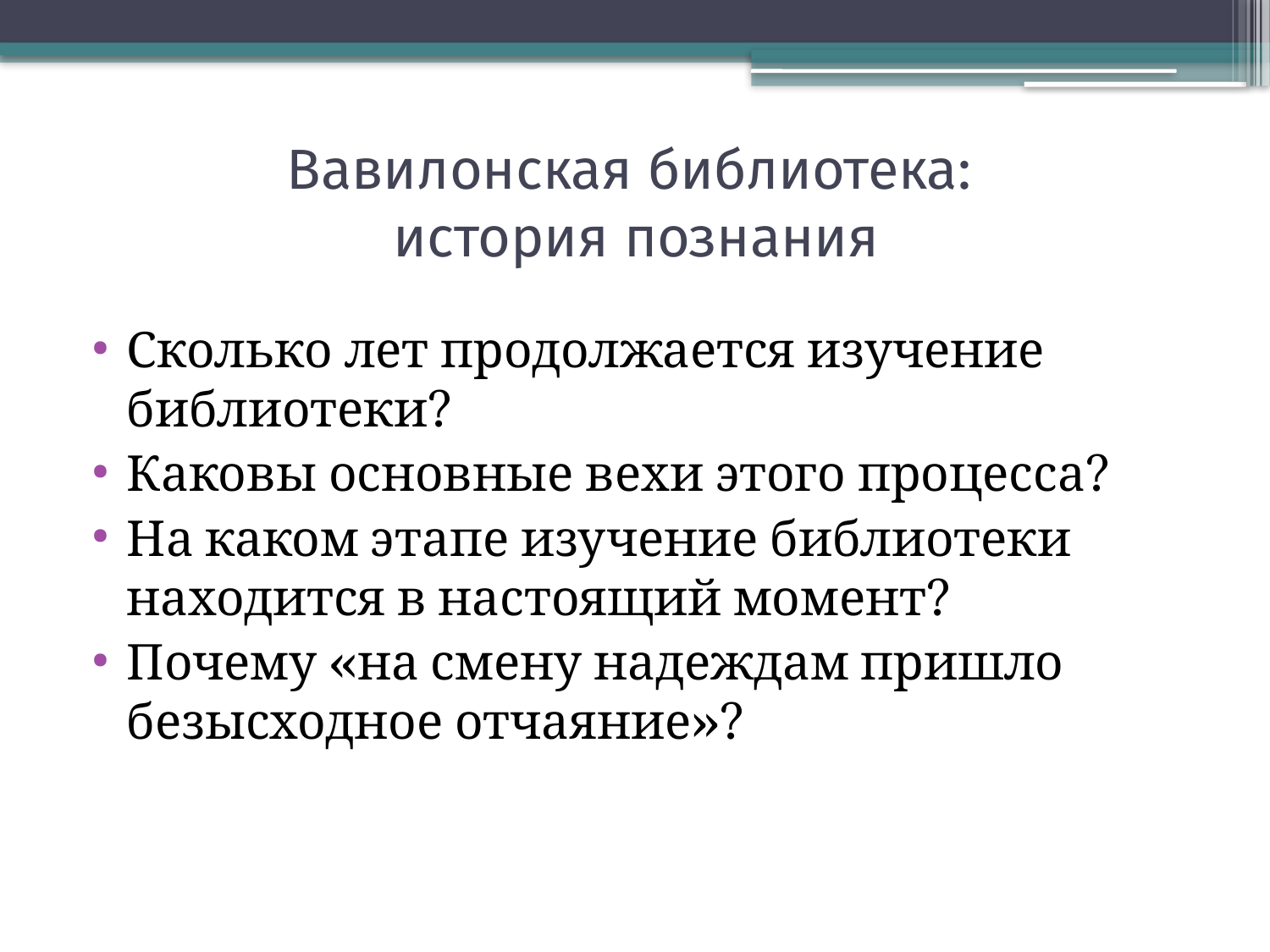

# Вавилонская библиотека: история познания
Сколько лет продолжается изучение библиотеки?
Каковы основные вехи этого процесса?
На каком этапе изучение библиотеки находится в настоящий момент?
Почему «на смену надеждам пришло безысходное отчаяние»?